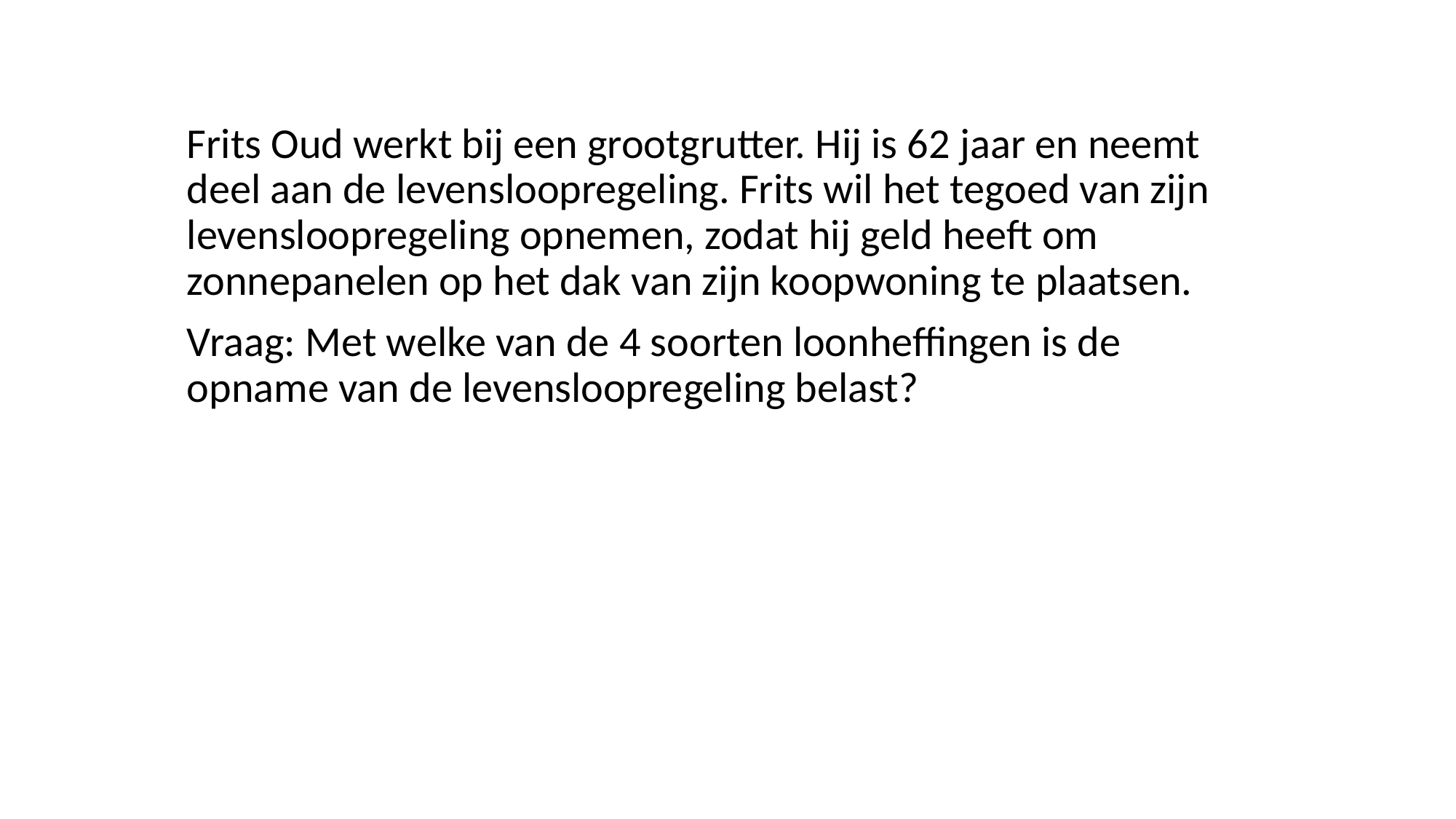

Frits Oud werkt bij een grootgrutter. Hij is 62 jaar en neemt deel aan de levensloopregeling. Frits wil het tegoed van zijn levensloopregeling opnemen, zodat hij geld heeft om zonnepanelen op het dak van zijn koopwoning te plaatsen.
Vraag: Met welke van de 4 soorten loonheffingen is de opname van de levensloopregeling belast?